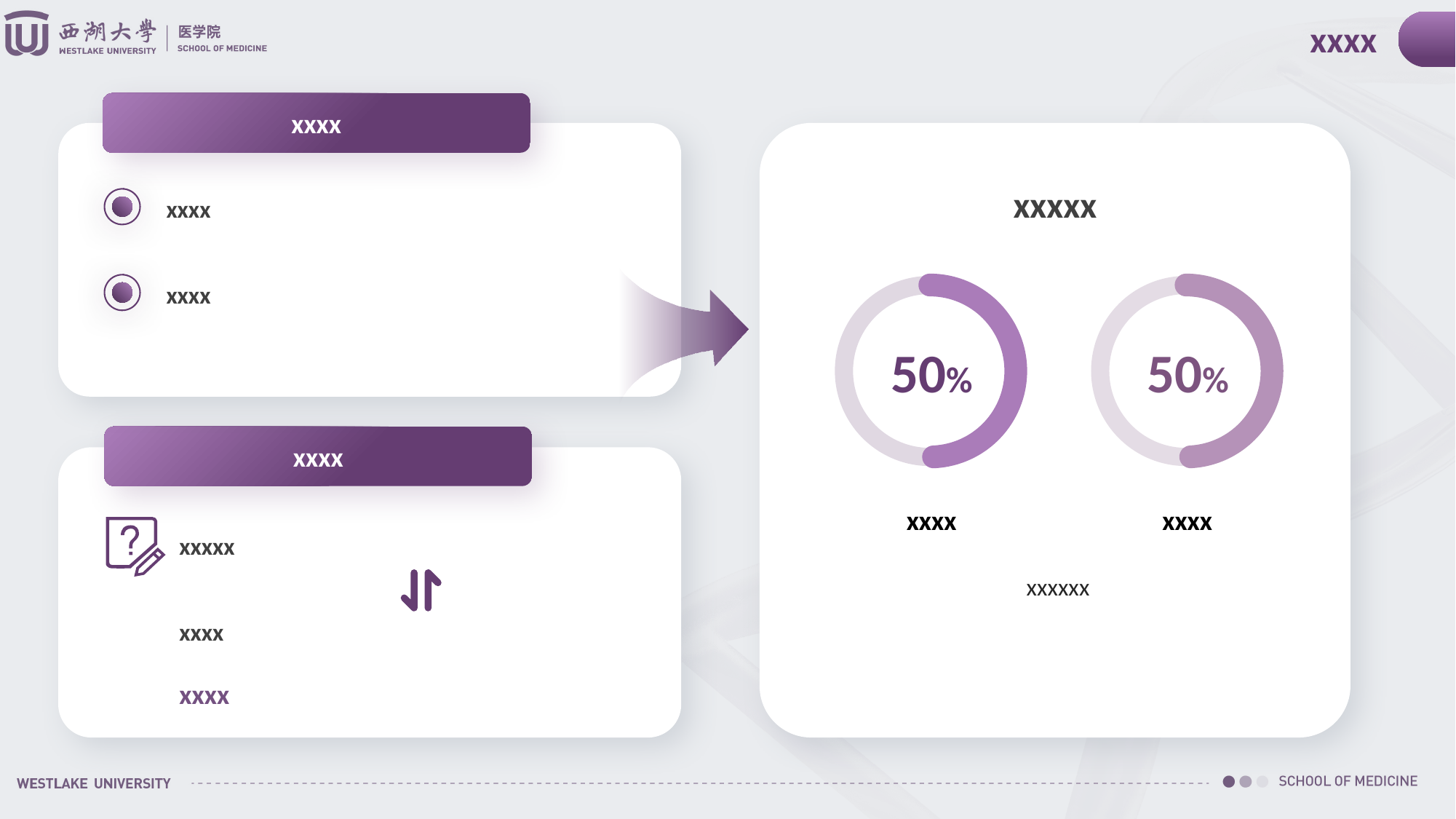

xxxx

xxxx

xxxxx

50%
xxxx

50%
xxxx

xxxx

xxxx

xxxx

xxxxx
xxxxxx

xxxx
xxxx